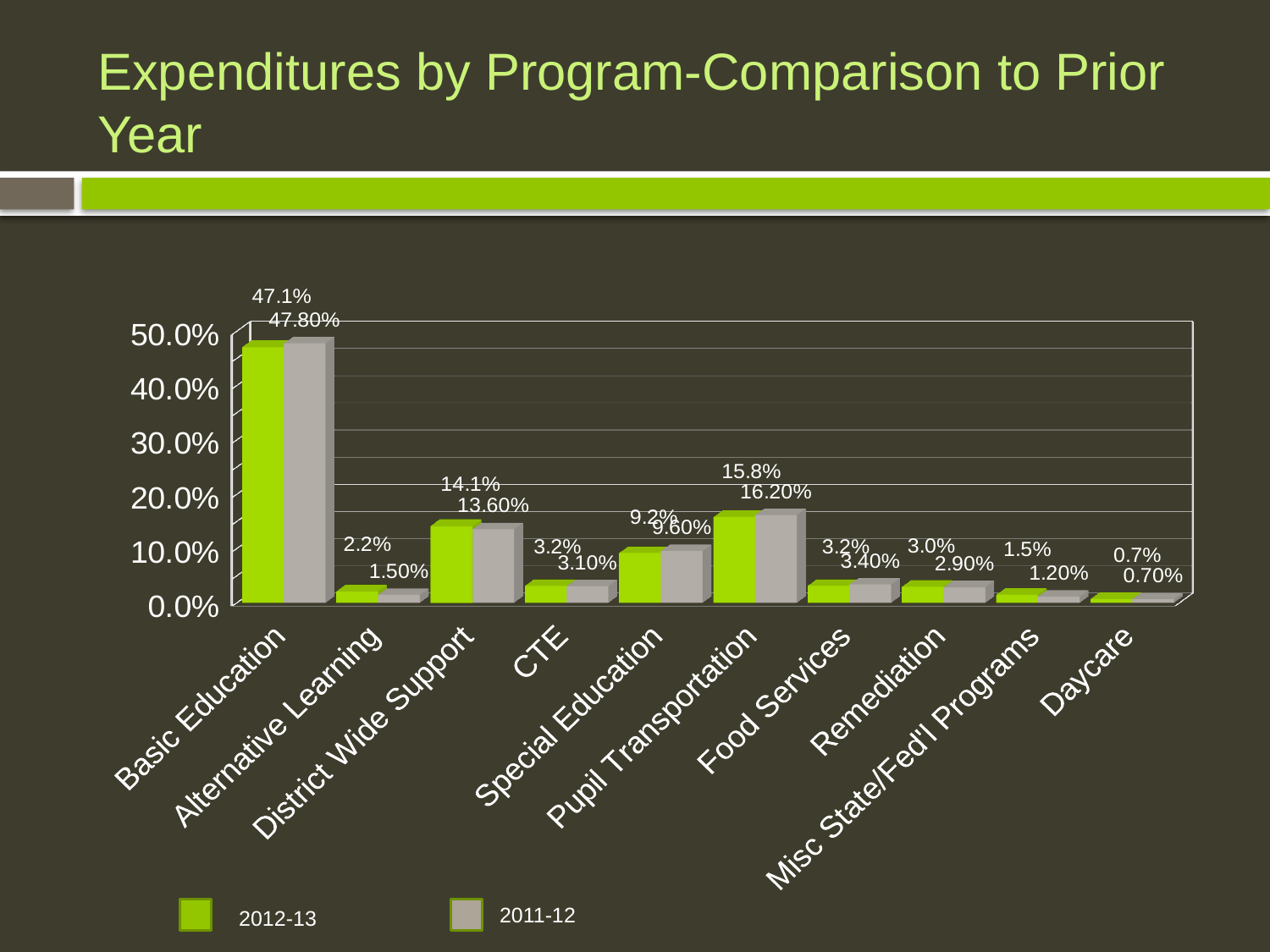

# Expenditures by Program-Comparison to Prior Year

[unsupported chart]

2011-12

2012-13